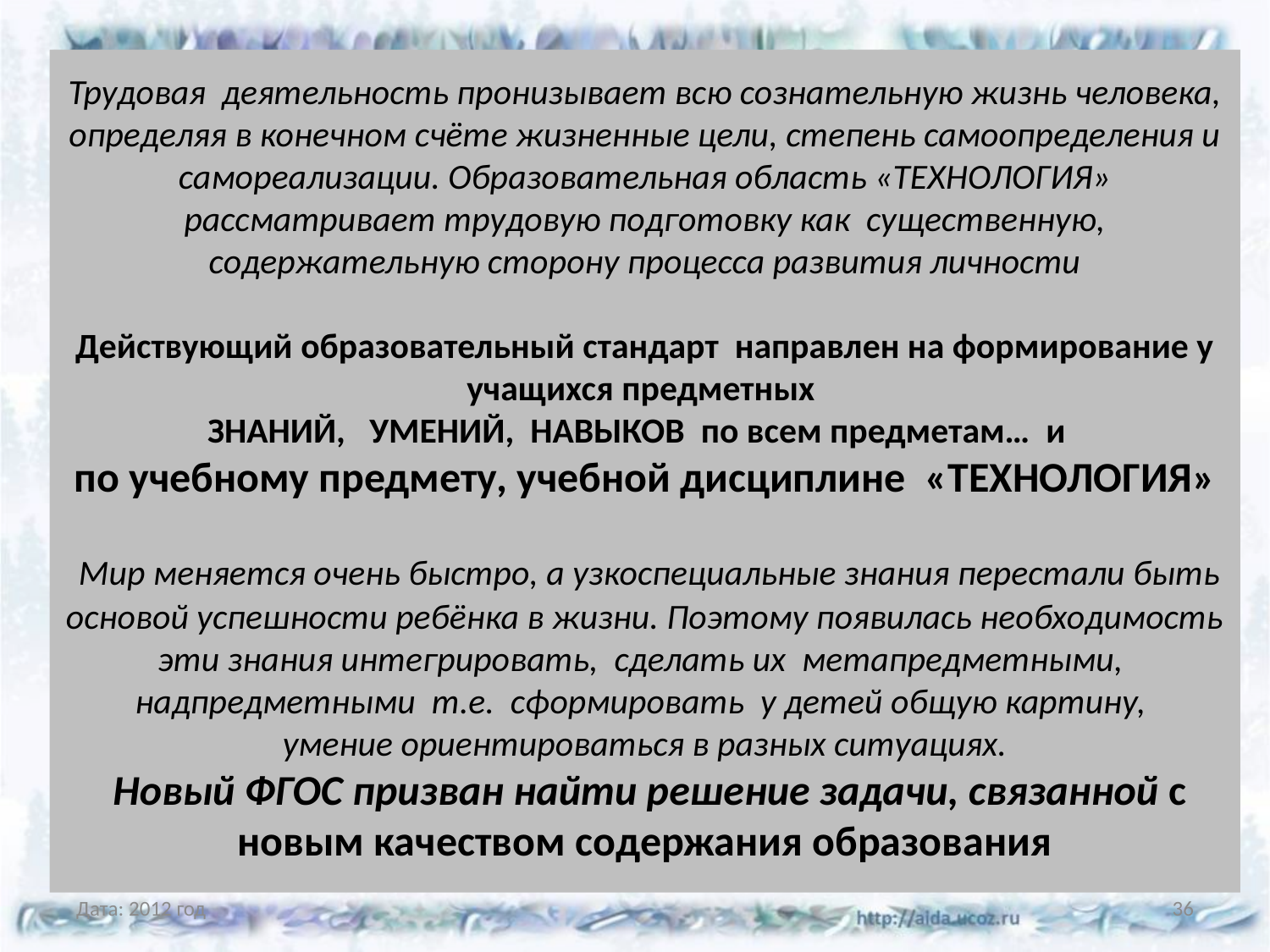

# Трудовая  деятельность пронизывает всю сознательную жизнь человека, определяя в конечном счёте жизненные цели, степень самоопределения и самореализации. Образовательная область «ТЕХНОЛОГИЯ» рассматривает трудовую подготовку как  существенную, содержательную сторону процесса развития личности Действующий образовательный стандарт  направлен на формирование у учащихся предметных ЗНАНИЙ,   УМЕНИЙ,  НАВЫКОВ  по всем предметам…  и по учебному предмету, учебной дисциплине  «ТЕХНОЛОГИЯ» Мир меняется очень быстро, а узкоспециальные знания перестали быть основой успешности ребёнка в жизни. Поэтому появилась необходимость эти знания интегрировать,  сделать их  метапредметными,  надпредметными  т.е.  сформировать  у детей общую картину, умение ориентироваться в разных ситуациях. Новый ФГОС призван найти решение задачи, связанной с новым качеством содержания образования
Дата: 2012 год
36